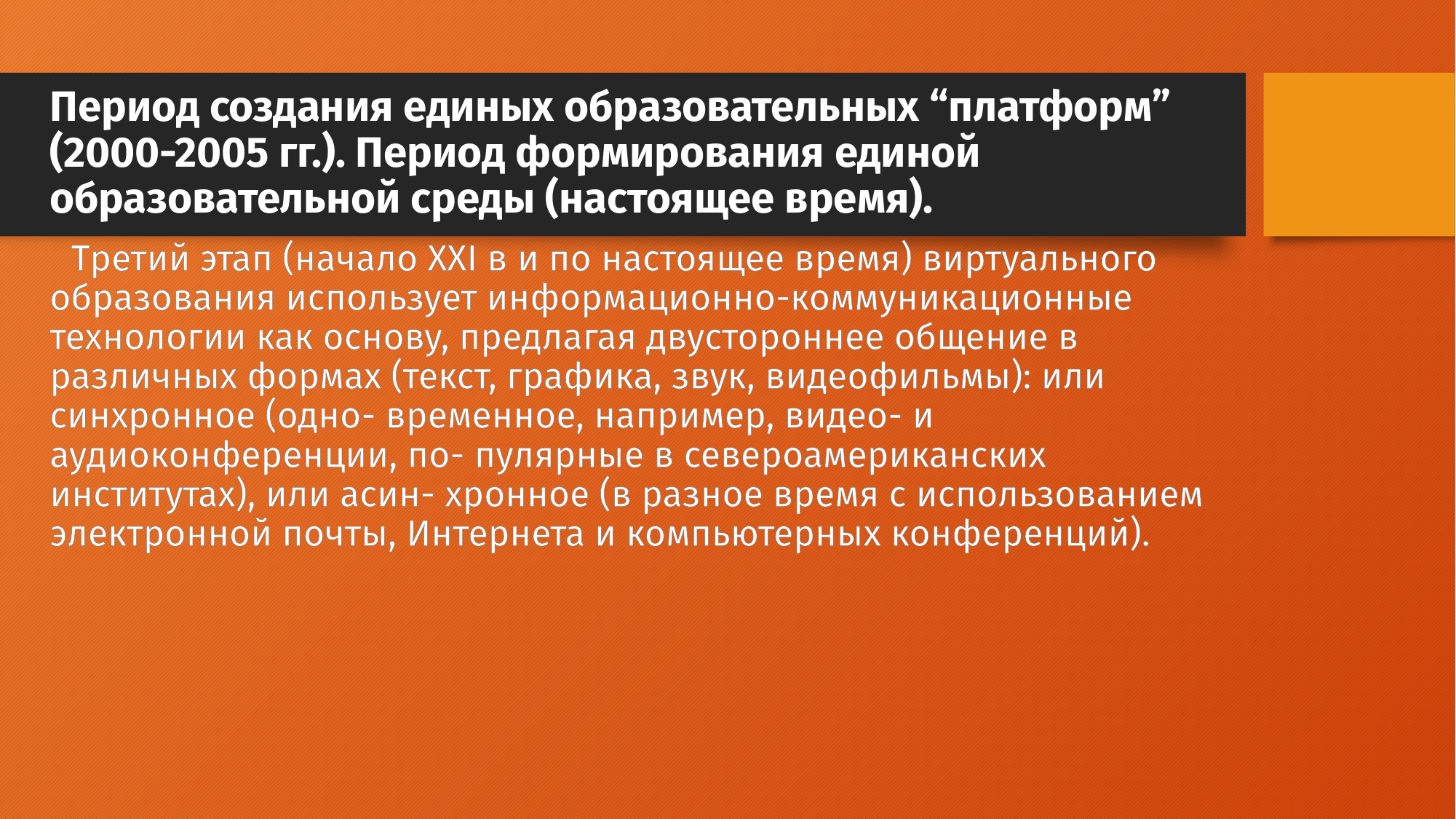

# Период создания единых образовательных “платформ” (2000-2005 гг.). Период формирования единой образовательной среды (настоящее время).
Третий этап (начало ХХI в и по настоящее время) виртуального образования использует информационно-коммуникационные технологии как основу, предлагая двустороннее общение в различных формах (текст, графика, звук, видеофильмы): или синхронное (одно- временное, например, видео- и аудиоконференции, по- пулярные в североамериканских институтах), или асин- хронное (в разное время с использованием электронной почты, Интернета и компьютерных конференций).